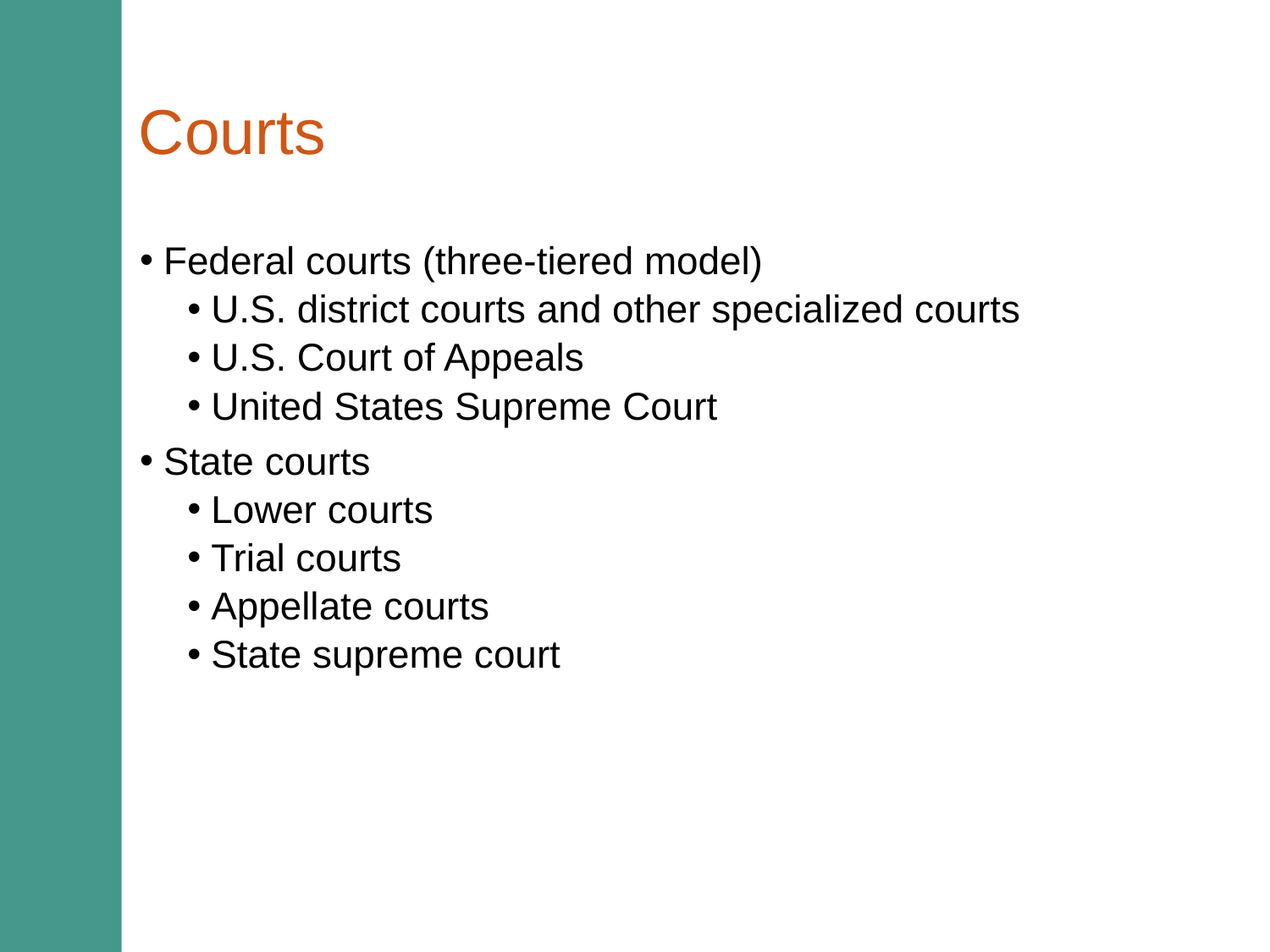

# Courts
Federal courts (three-tiered model)
U.S. district courts and other specialized courts
U.S. Court of Appeals
United States Supreme Court
State courts
Lower courts
Trial courts
Appellate courts
State supreme court